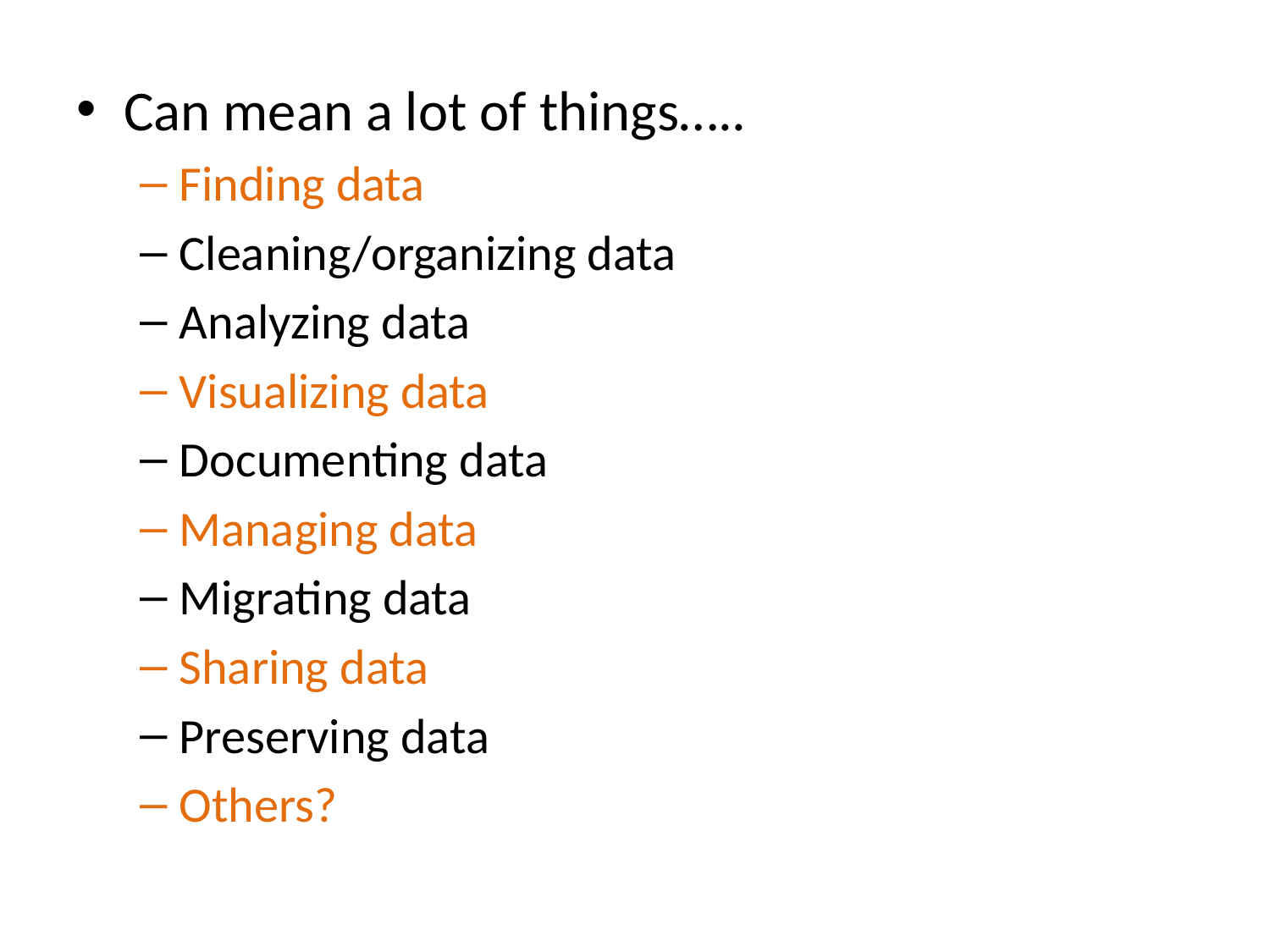

Can mean a lot of things…..
Finding data
Cleaning/organizing data
Analyzing data
Visualizing data
Documenting data
Managing data
Migrating data
Sharing data
Preserving data
Others?